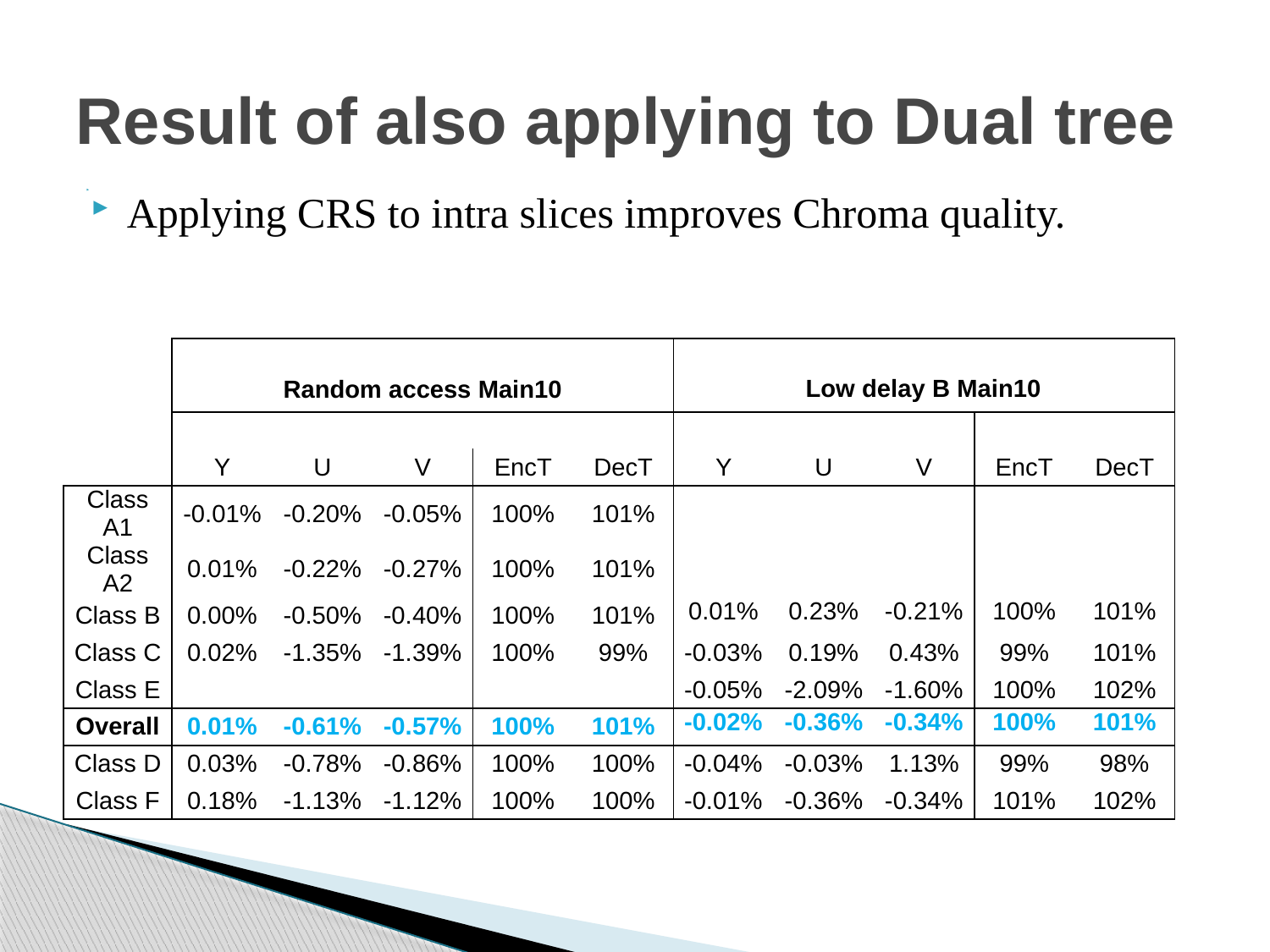

# Result of also applying to Dual tree

Applying CRS to intra slices improves Chroma quality.

|  | Random access Main10 |  |  |  |  | Low delay B Main10 |  |  |  |  |
| --- | --- | --- | --- | --- | --- | --- | --- | --- | --- | --- |
|  |  |  |  |  |  |  |  |  |  |  |
|  | Y | U | V | EncT | DecT | Y | U | V | EncT | DecT |
| Class A1 | -0.01% | -0.20% | -0.05% | 100% | 101% |  |  |  |  |  |
| Class A2 | 0.01% | -0.22% | -0.27% | 100% | 101% |  |  |  |  |  |
| Class B | 0.00% | -0.50% | -0.40% | 100% | 101% | 0.01% | 0.23% | -0.21% | 100% | 101% |
| Class C | 0.02% | -1.35% | -1.39% | 100% | 99% | -0.03% | 0.19% | 0.43% | 99% | 101% |
| Class E |  |  |  |  |  | -0.05% | -2.09% | -1.60% | 100% | 102% |
| Overall | 0.01% | -0.61% | -0.57% | 100% | 101% | -0.02% | -0.36% | -0.34% | 100% | 101% |
| Class D | 0.03% | -0.78% | -0.86% | 100% | 100% | -0.04% | -0.03% | 1.13% | 99% | 98% |
| Class F | 0.18% | -1.13% | -1.12% | 100% | 100% | -0.01% | -0.36% | -0.34% | 101% | 102% |